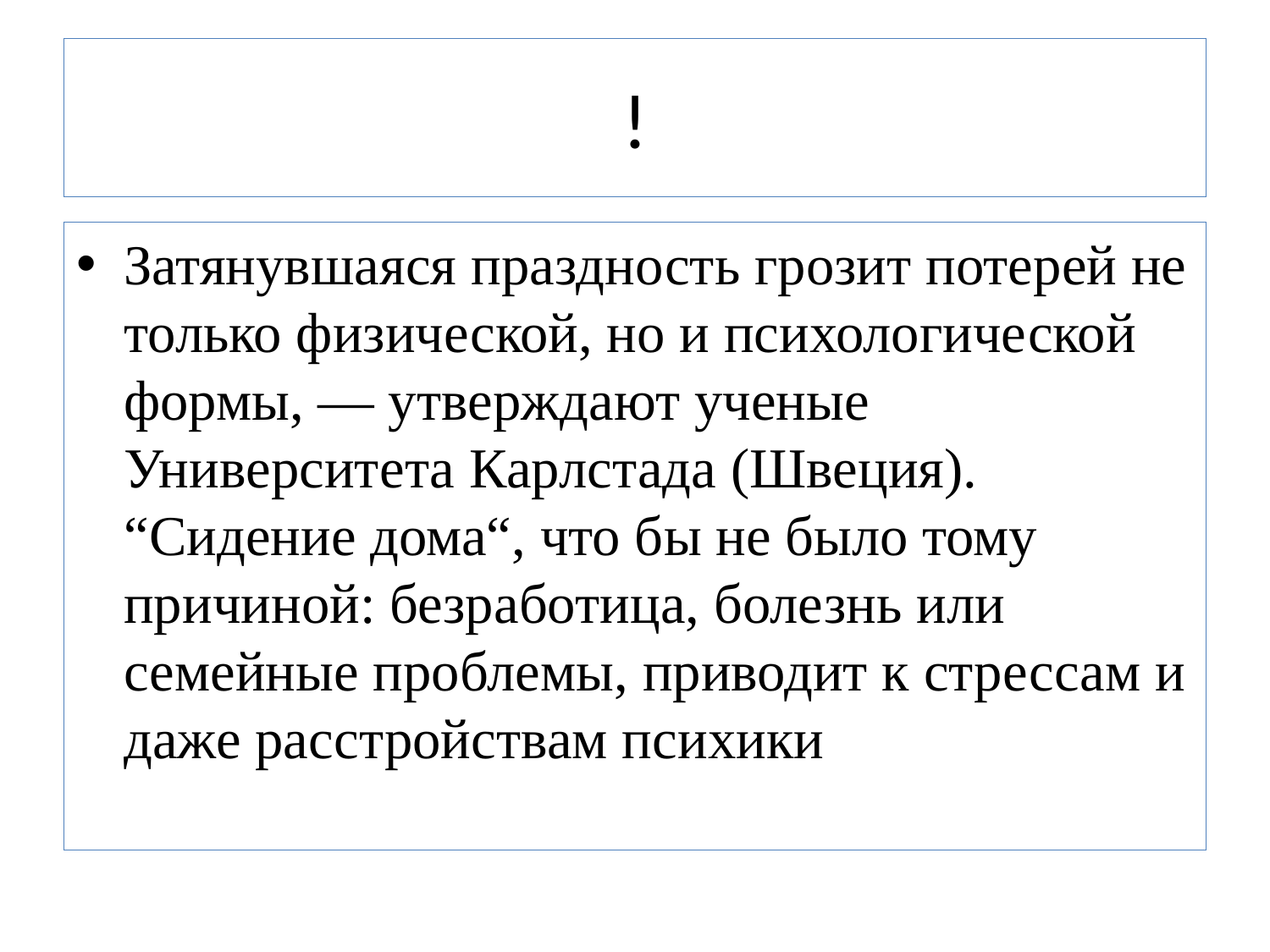

# !
Затянувшаяся праздность грозит потерей не только физической, но и психологической формы, — утверждают ученые Университета Карлстада (Швеция). “Сидение дома“, что бы не было тому причиной: безработица, болезнь или семейные проблемы, приводит к стрессам и даже расстройствам психики